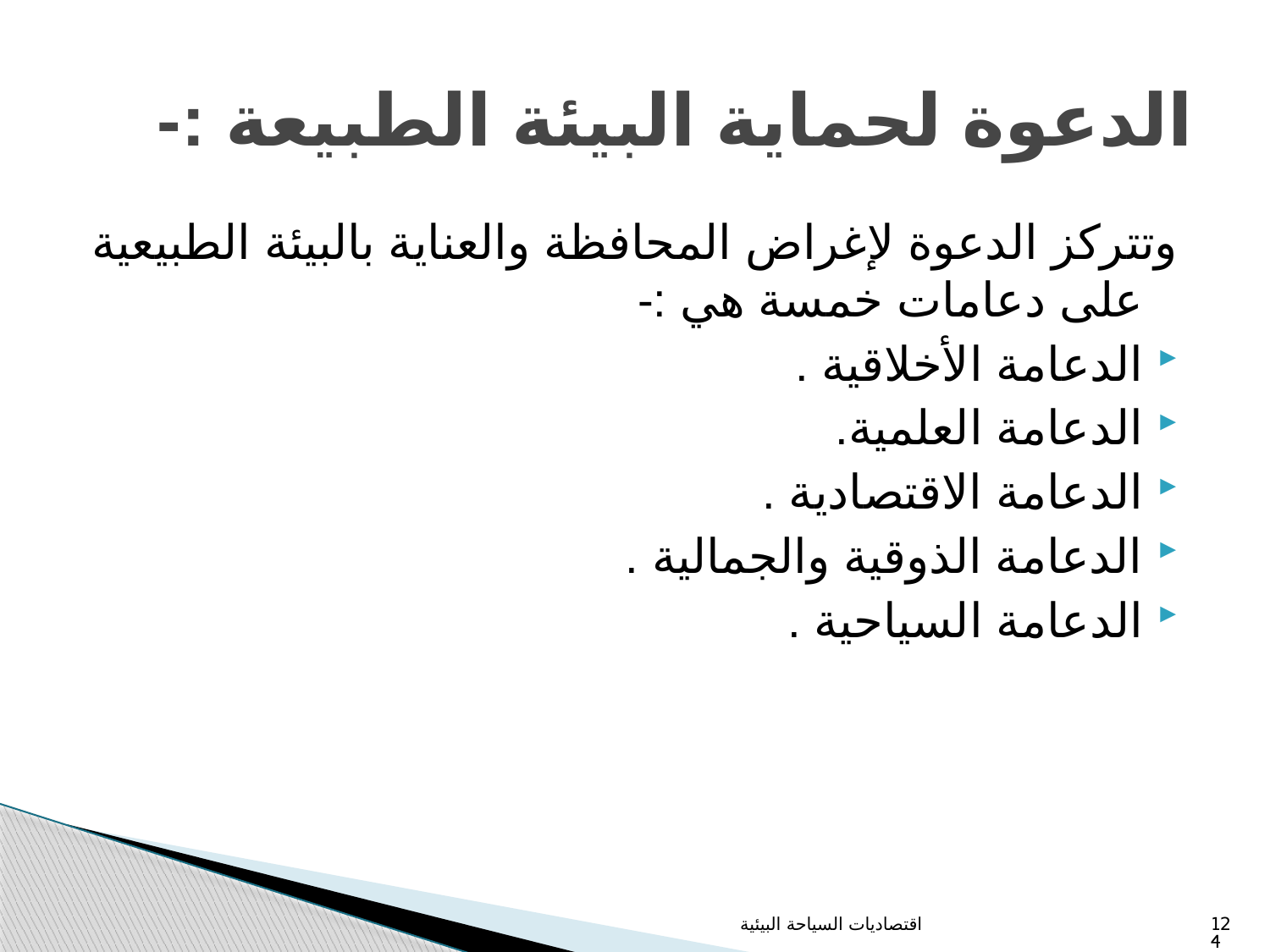

# الدعوة لحماية البيئة الطبيعة :-
وتتركز الدعوة لإغراض المحافظة والعناية بالبيئة الطبيعية على دعامات خمسة هي :-
الدعامة الأخلاقية .
الدعامة العلمية.
الدعامة الاقتصادية .
الدعامة الذوقية والجمالية .
الدعامة السياحية .

اقتصاديات السياحة البيئية
124